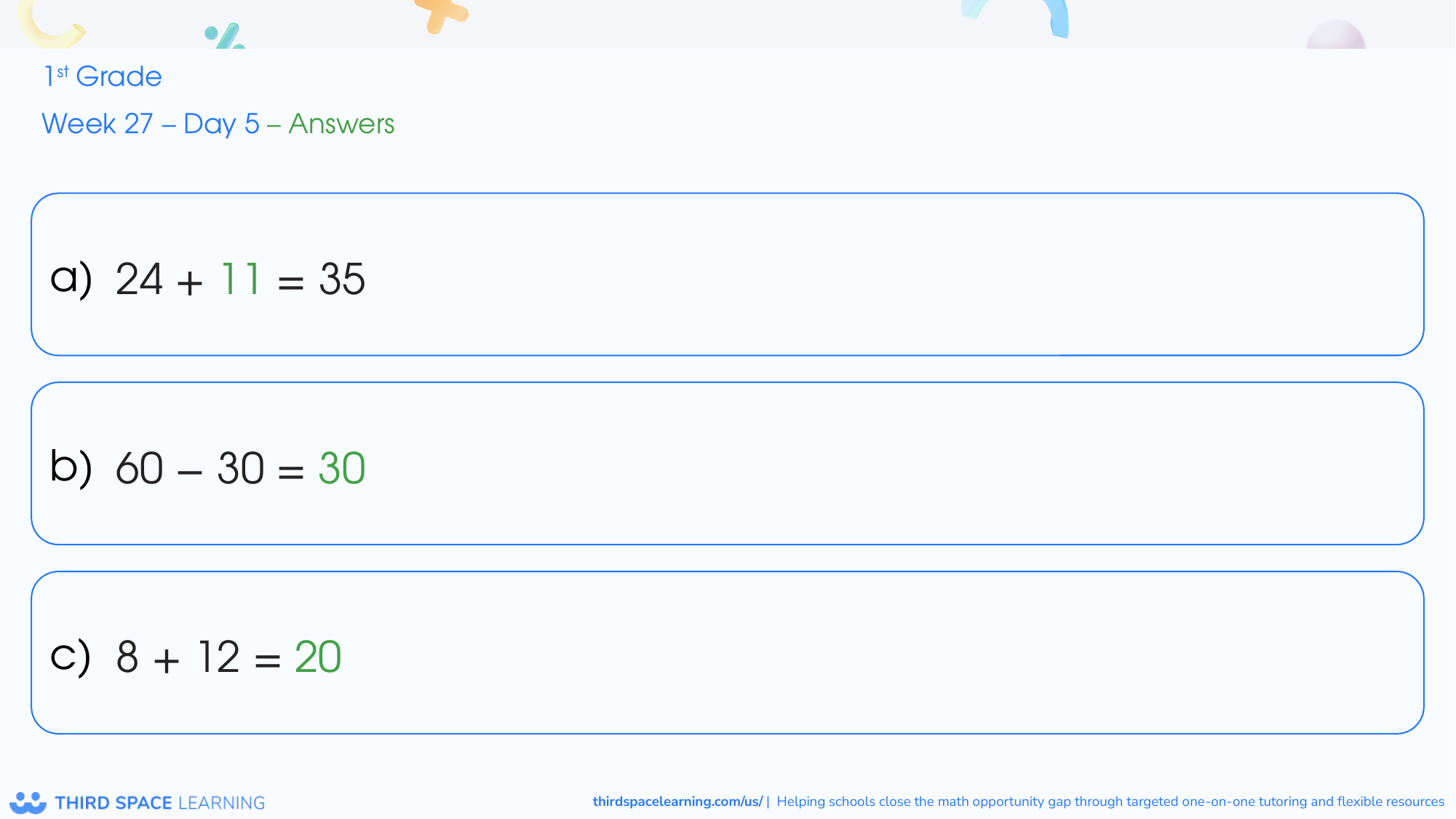

1st Grade
Week 27 – Day 5 – Answers
24 + 11 = 35
60 − 30 = 30
8 + 12 = 20